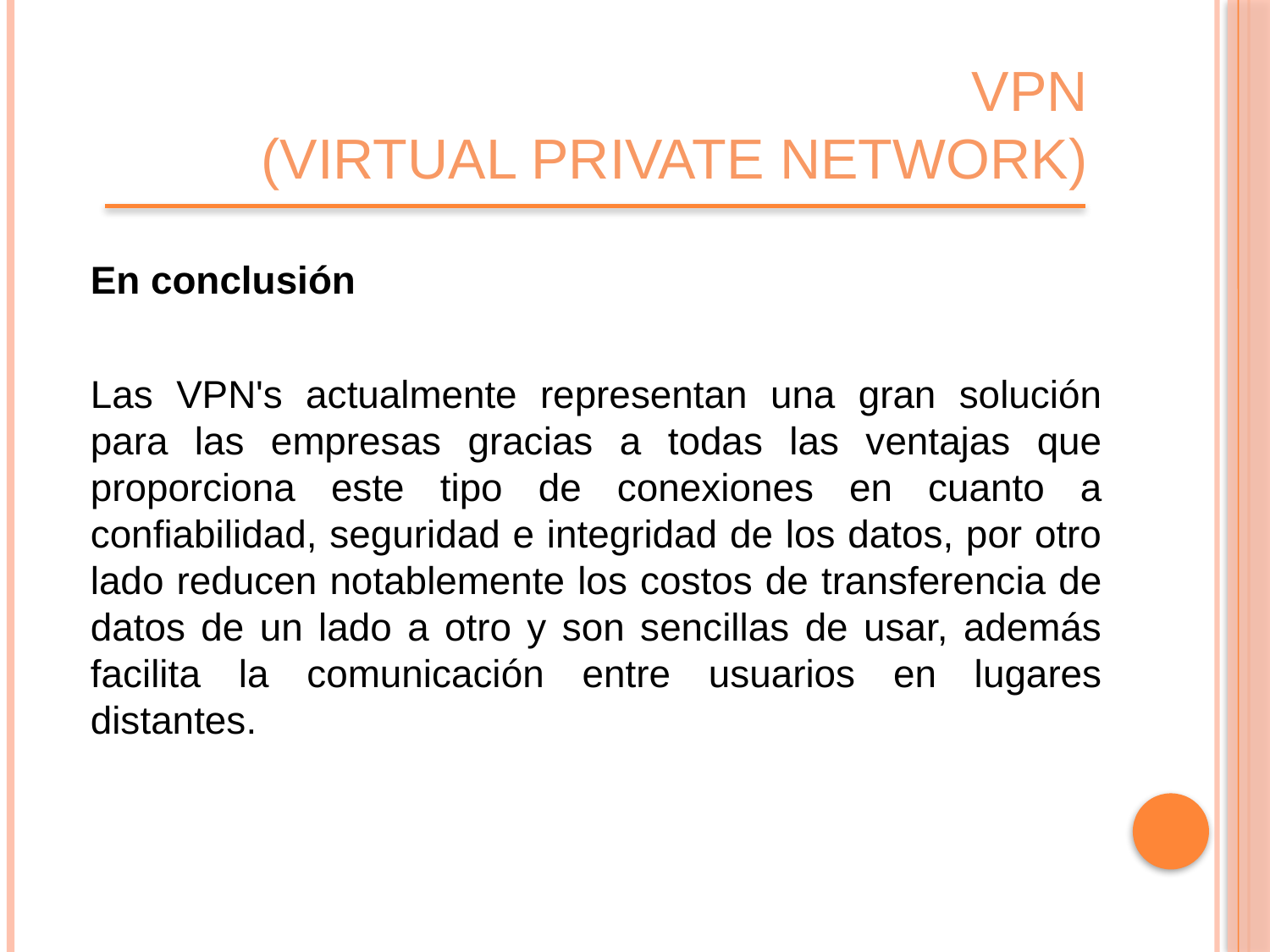

# VPN (VIRTUAL PRIVATE NETWORK)
En conclusión

Las VPN's actualmente representan una gran solución para las empresas gracias a todas las ventajas que proporciona este tipo de conexiones en cuanto a confiabilidad, seguridad e integridad de los datos, por otro lado reducen notablemente los costos de transferencia de datos de un lado a otro y son sencillas de usar, además facilita la comunicación entre usuarios en lugares distantes.